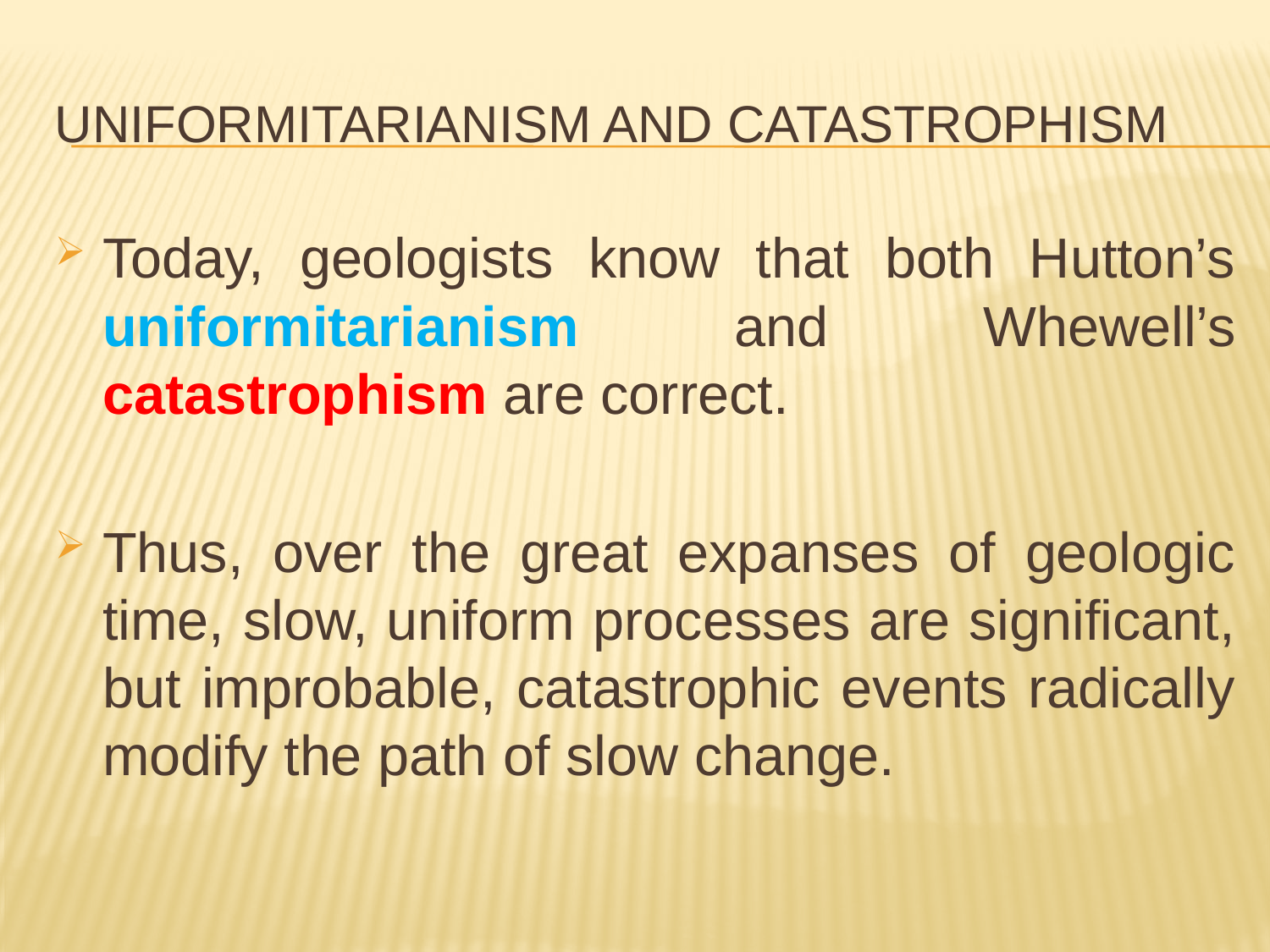

# Uniformitarianism and Catastrophism
Today, geologists know that both Hutton’s uniformitarianism and Whewell’s catastrophism are correct.

Thus, over the great expanses of geologic time, slow, uniform processes are significant, but improbable, catastrophic events radically modify the path of slow change.